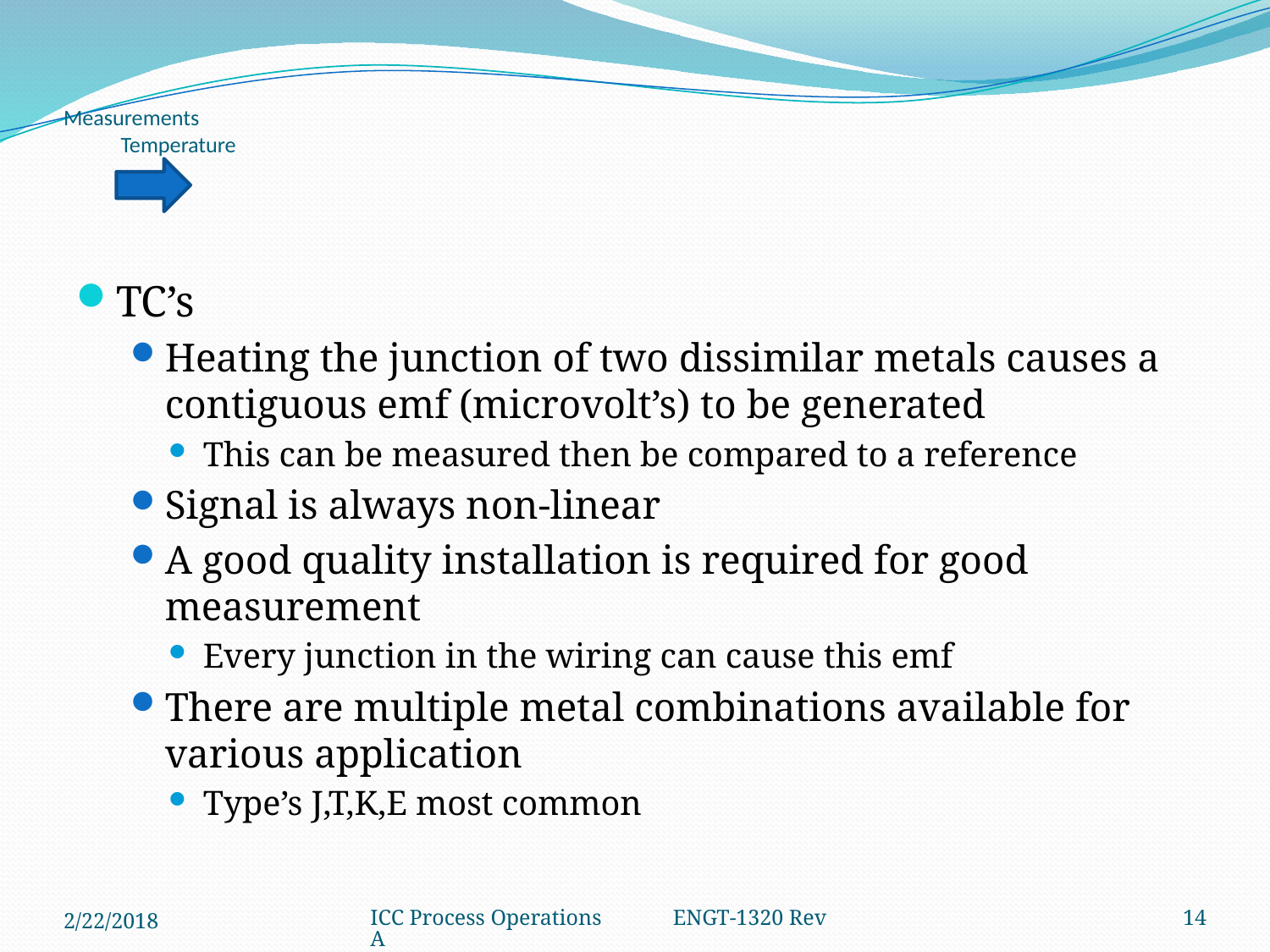

# Measurements Temperature

TC’s
Heating the junction of two dissimilar metals causes a contiguous emf (microvolt’s) to be generated
This can be measured then be compared to a reference
Signal is always non-linear
A good quality installation is required for good measurement
Every junction in the wiring can cause this emf
There are multiple metal combinations available for various application
Type’s J,T,K,E most common
2/22/2018
ICC Process Operations             ENGT-1320 Rev A
14